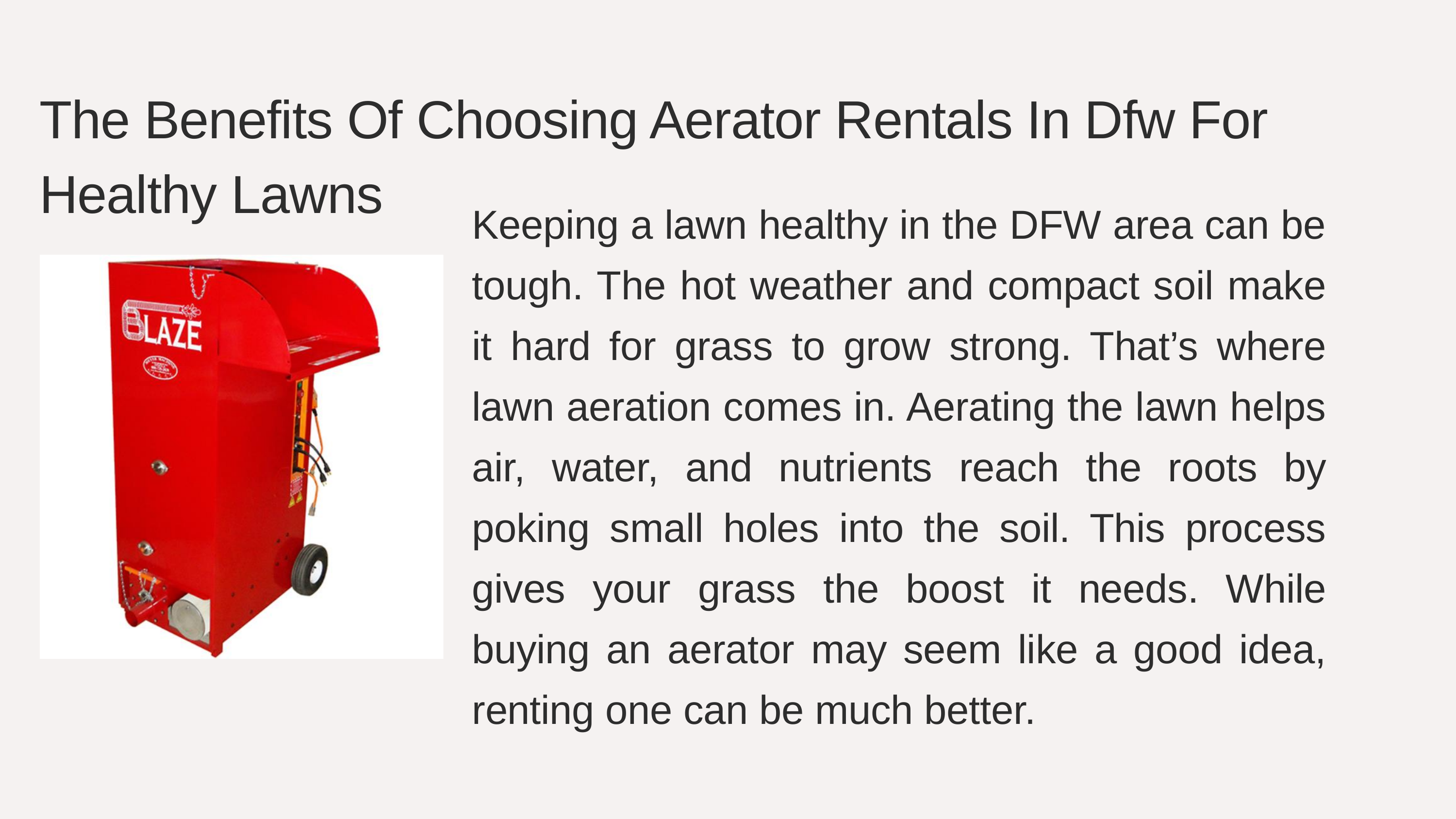

The Benefits Of Choosing Aerator Rentals In Dfw For Healthy Lawns

Keeping a lawn healthy in the DFW area can be tough. The hot weather and compact soil make it hard for grass to grow strong. That’s where lawn aeration comes in. Aerating the lawn helps air, water, and nutrients reach the roots by poking small holes into the soil. This process gives your grass the boost it needs. While buying an aerator may seem like a good idea, renting one can be much better.